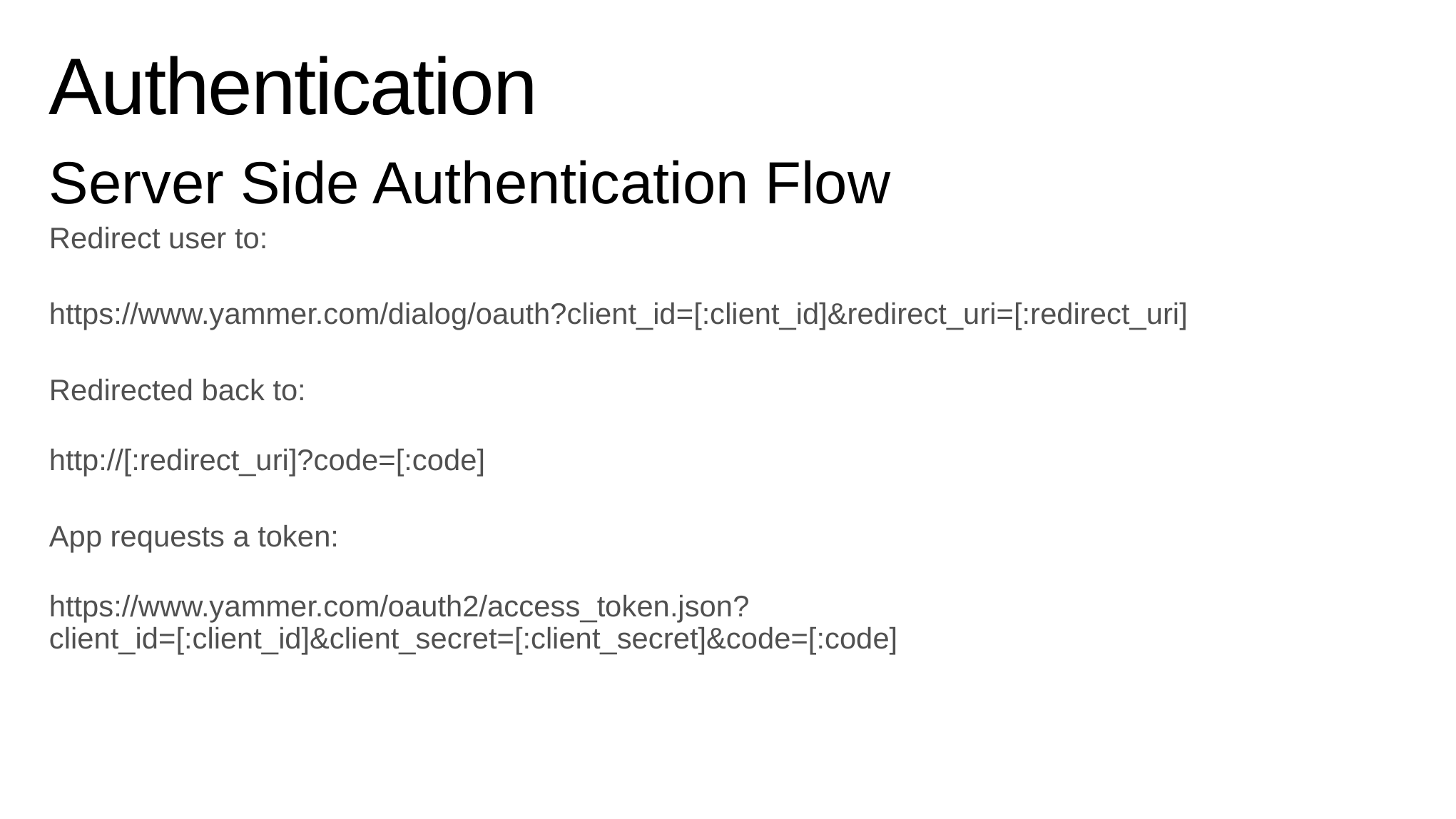

# Authentication
Server Side Authentication Flow
Redirect user to:

https://www.yammer.com/dialog/oauth?client_id=[:client_id]&redirect_uri=[:redirect_uri]

Redirected back to:
http://[:redirect_uri]?code=[:code]

App requests a token:
https://www.yammer.com/oauth2/access_token.json?client_id=[:client_id]&client_secret=[:client_secret]&code=[:code]